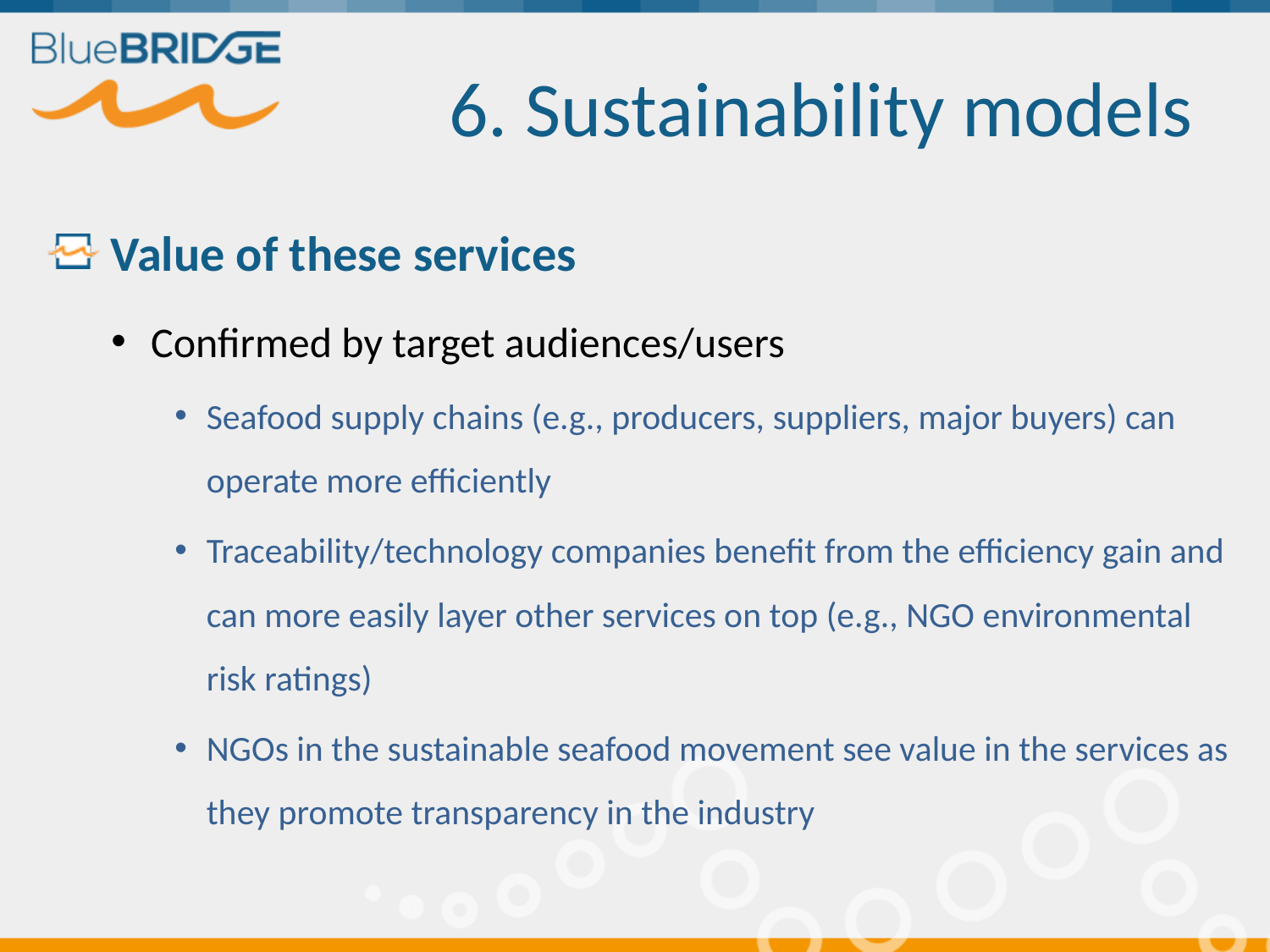

# 6. Sustainability models
 Value of these services
Confirmed by target audiences/users
Seafood supply chains (e.g., producers, suppliers, major buyers) can operate more efficiently
Traceability/technology companies benefit from the efficiency gain and can more easily layer other services on top (e.g., NGO environmental risk ratings)
NGOs in the sustainable seafood movement see value in the services as they promote transparency in the industry